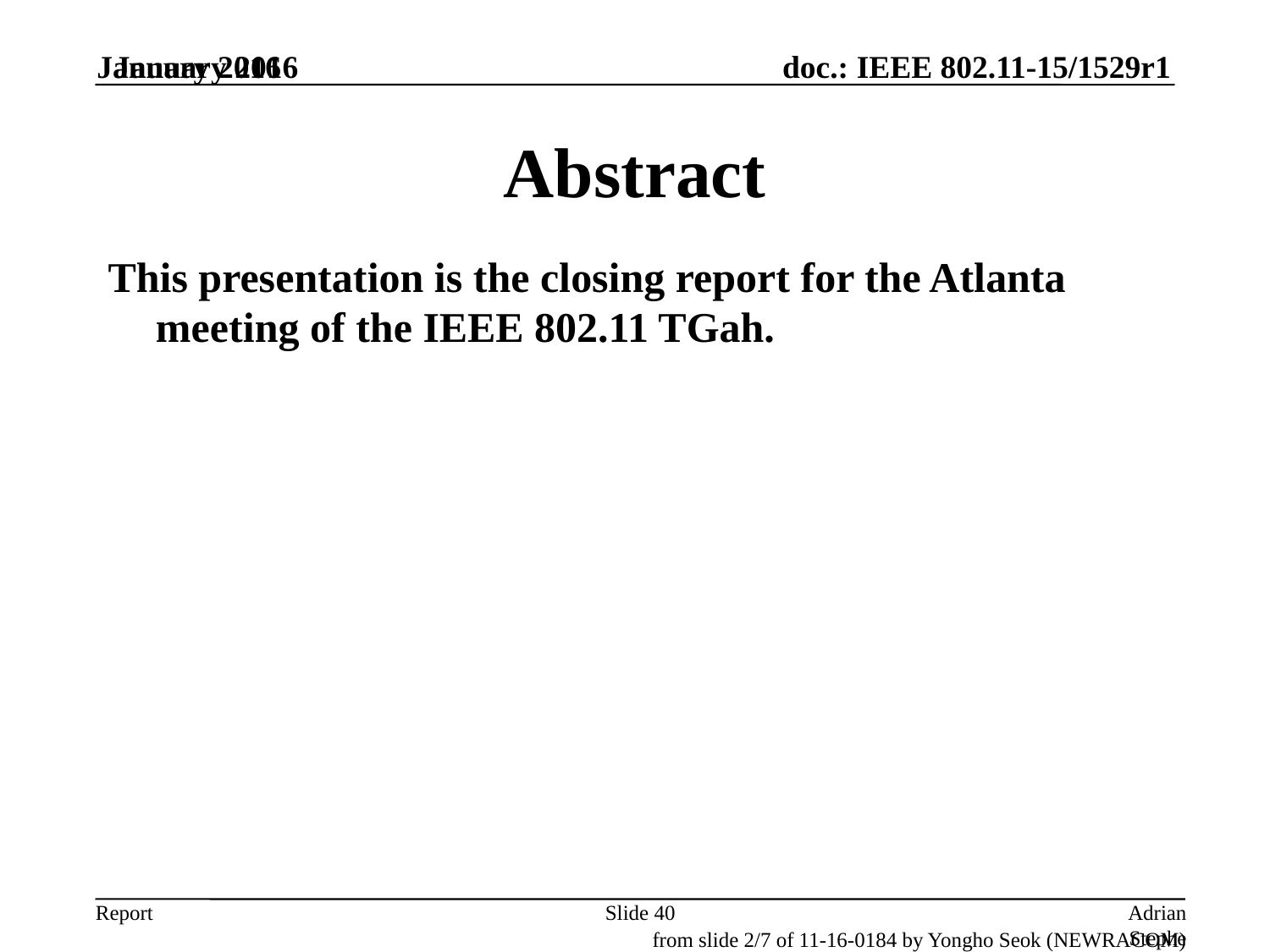

January 2016
January 2016
# Abstract
This presentation is the closing report for the Atlanta meeting of the IEEE 802.11 TGah.
Slide 40
Adrian Stephens, Intel Corporation
from slide 2/7 of 11-16-0184 by Yongho Seok (NEWRACOM)